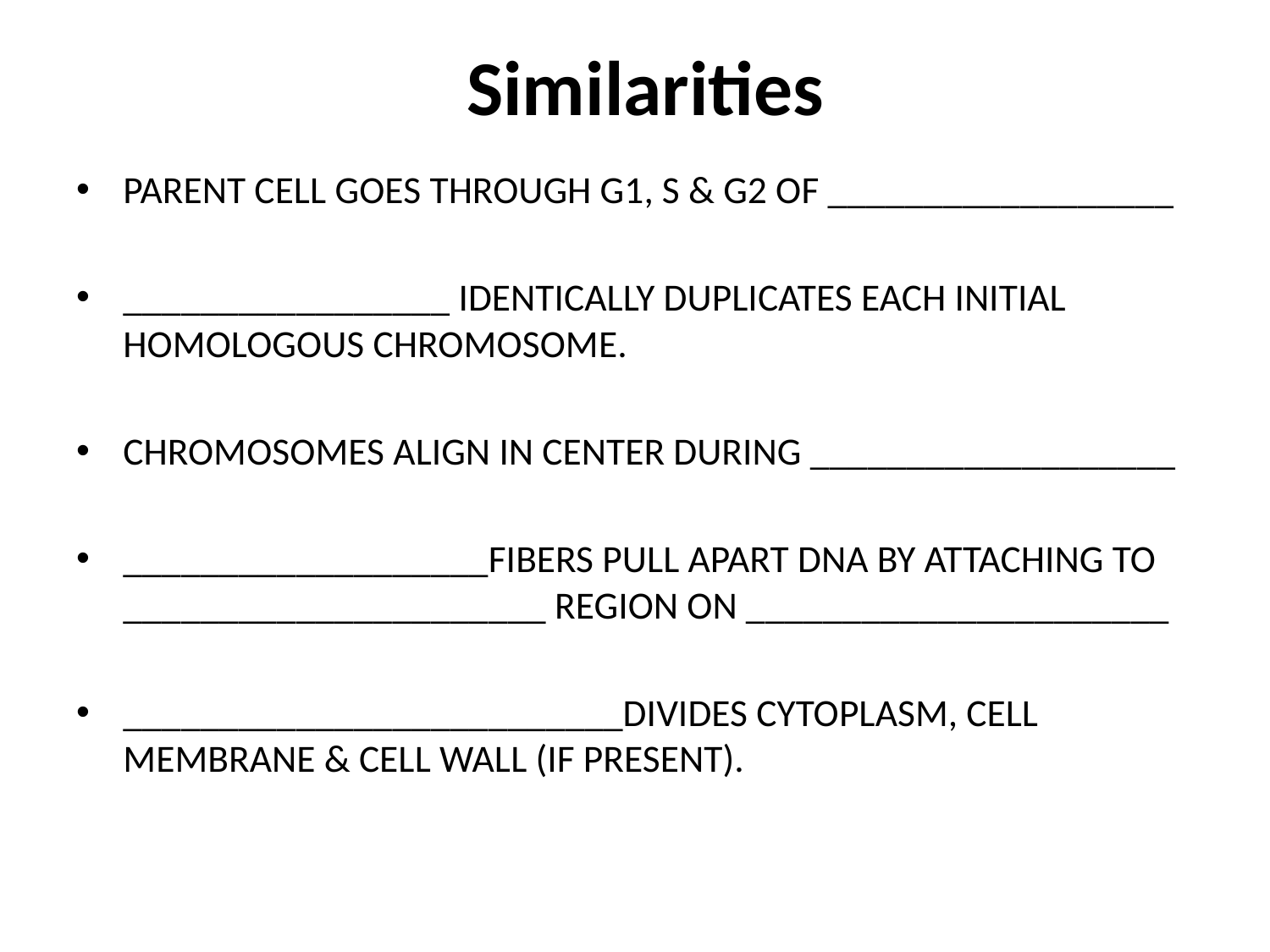

# Similarities
PARENT CELL GOES THROUGH G1, S & G2 OF __________________

_________________ IDENTICALLY DUPLICATES EACH INITIAL HOMOLOGOUS CHROMOSOME.

CHROMOSOMES ALIGN IN CENTER DURING ___________________

___________________FIBERS PULL APART DNA BY ATTACHING TO ______________________ REGION ON ______________________

__________________________DIVIDES CYTOPLASM, CELL MEMBRANE & CELL WALL (IF PRESENT).